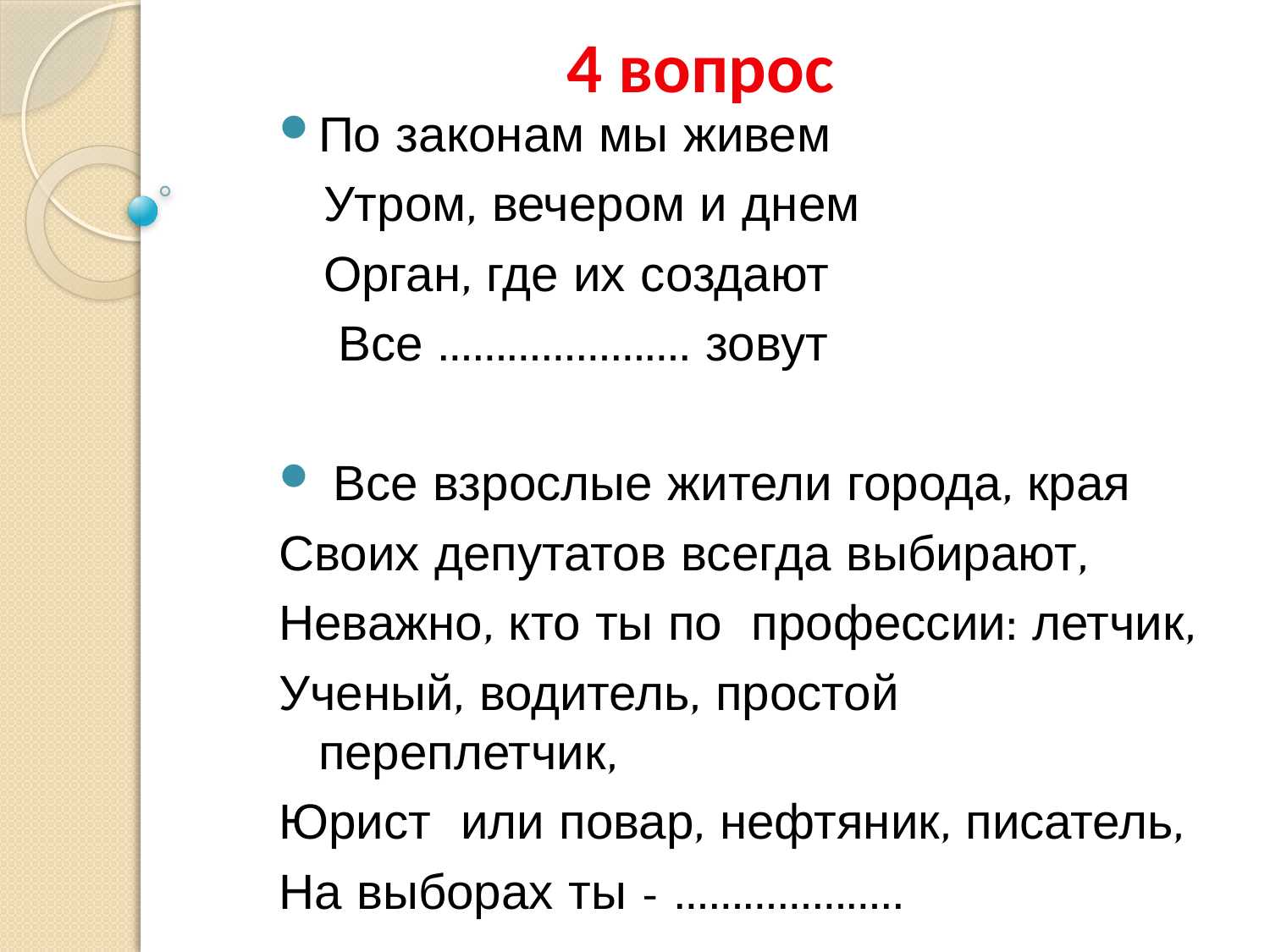

4 вопрос
По законам мы живем
   Утром, вечером и днем
   Орган, где их создают
    Все …………………. зовут

 Все взрослые жители города, края
Своих депутатов всегда выбирают,
Неважно, кто ты по  профессии: летчик,
Ученый, водитель, простой  переплетчик,
Юрист  или повар, нефтяник, писатель,
На выборах ты - ………………..